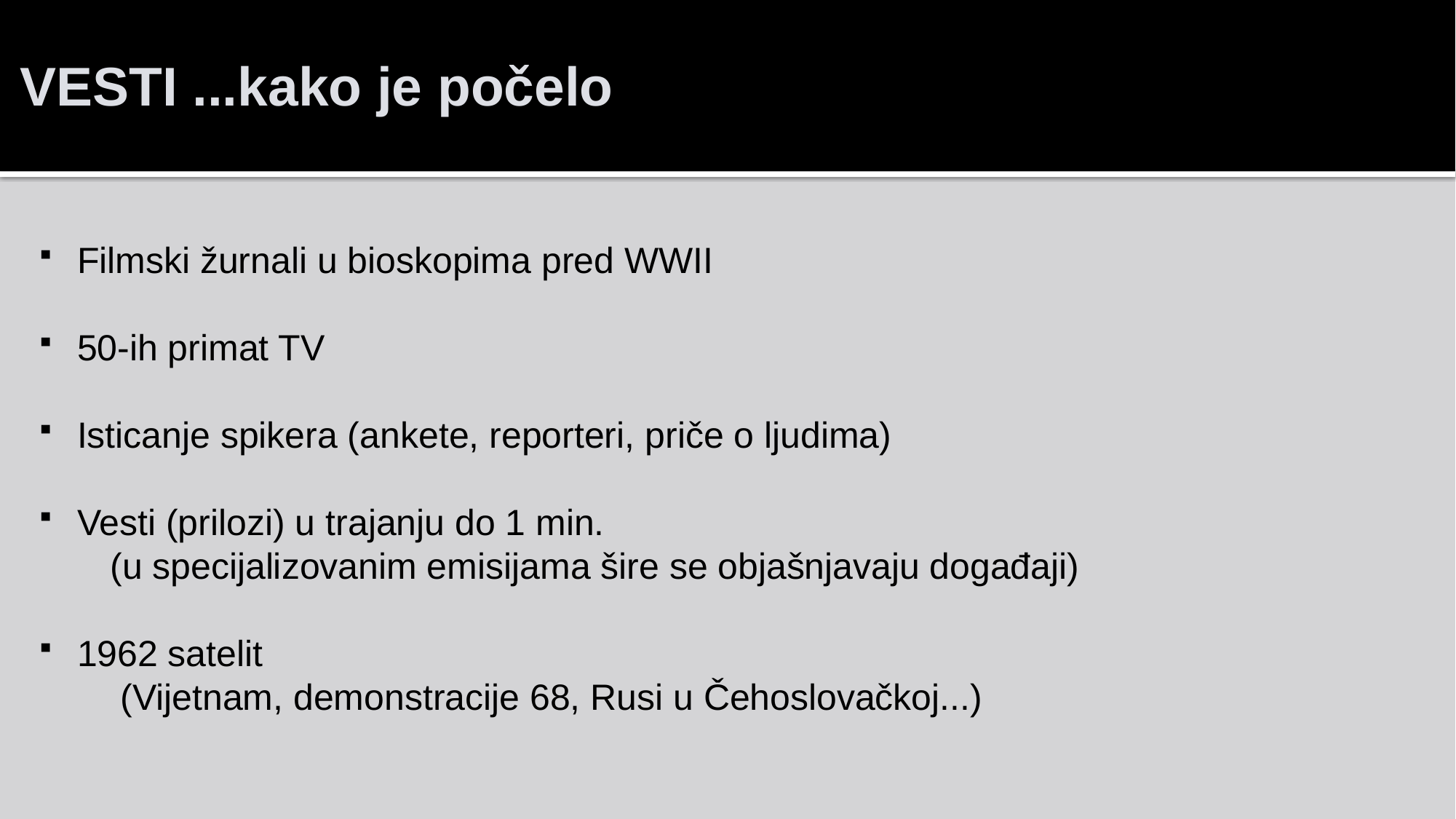

# VESTI ...kako je počelo

Filmski žurnali u bioskopima pred WWII

50-ih primat TV

Isticanje spikera (ankete, reporteri, priče o ljudima)

Vesti (prilozi) u trajanju do 1 min.
       (u specijalizovanim emisijama šire se objašnjavaju događaji)

1962 satelit
        (Vijetnam, demonstracije 68, Rusi u Čehoslovačkoj...)